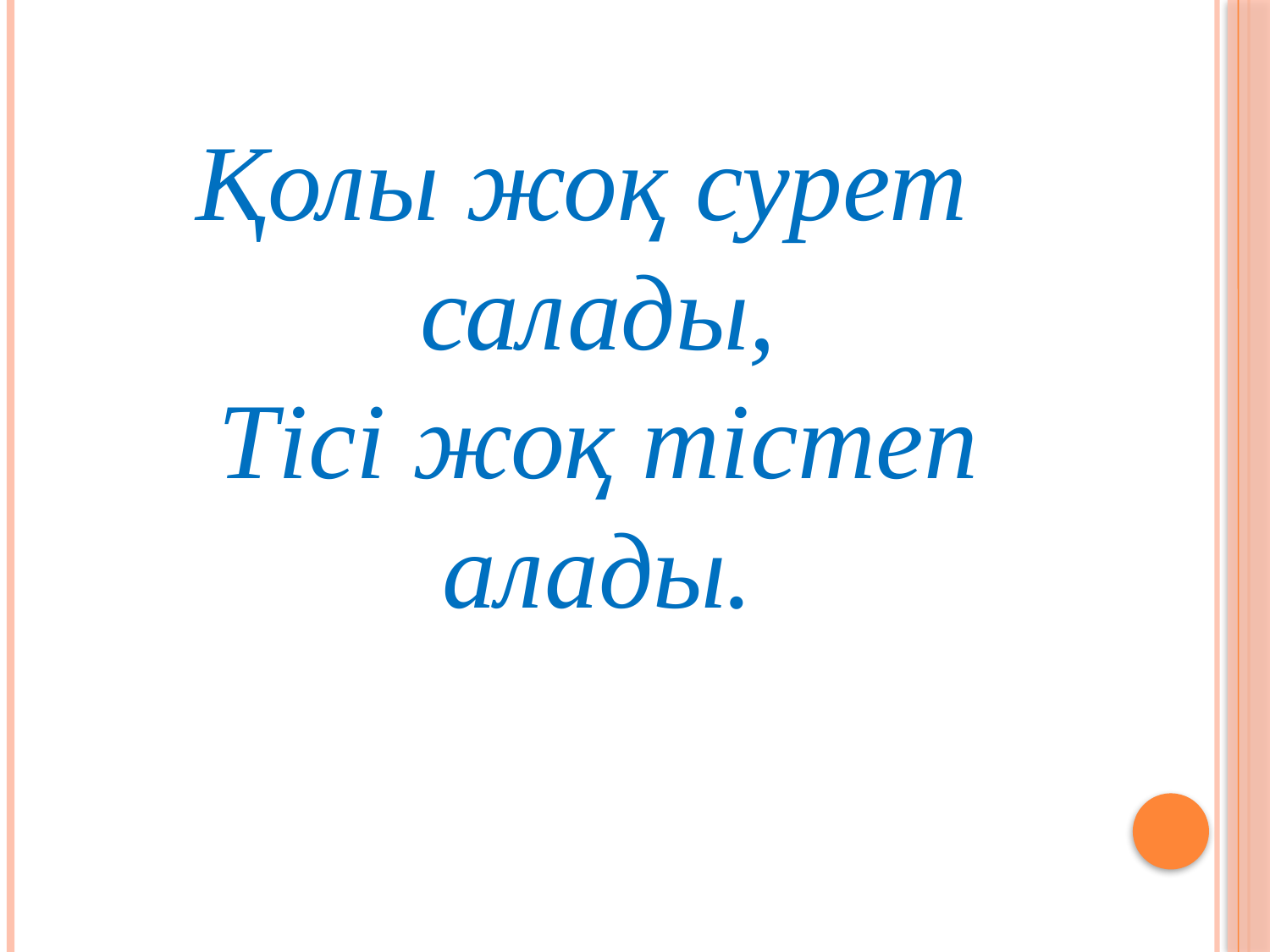

Қолы жоқ сурет салады,
Тісі жоқ тістеп алады.